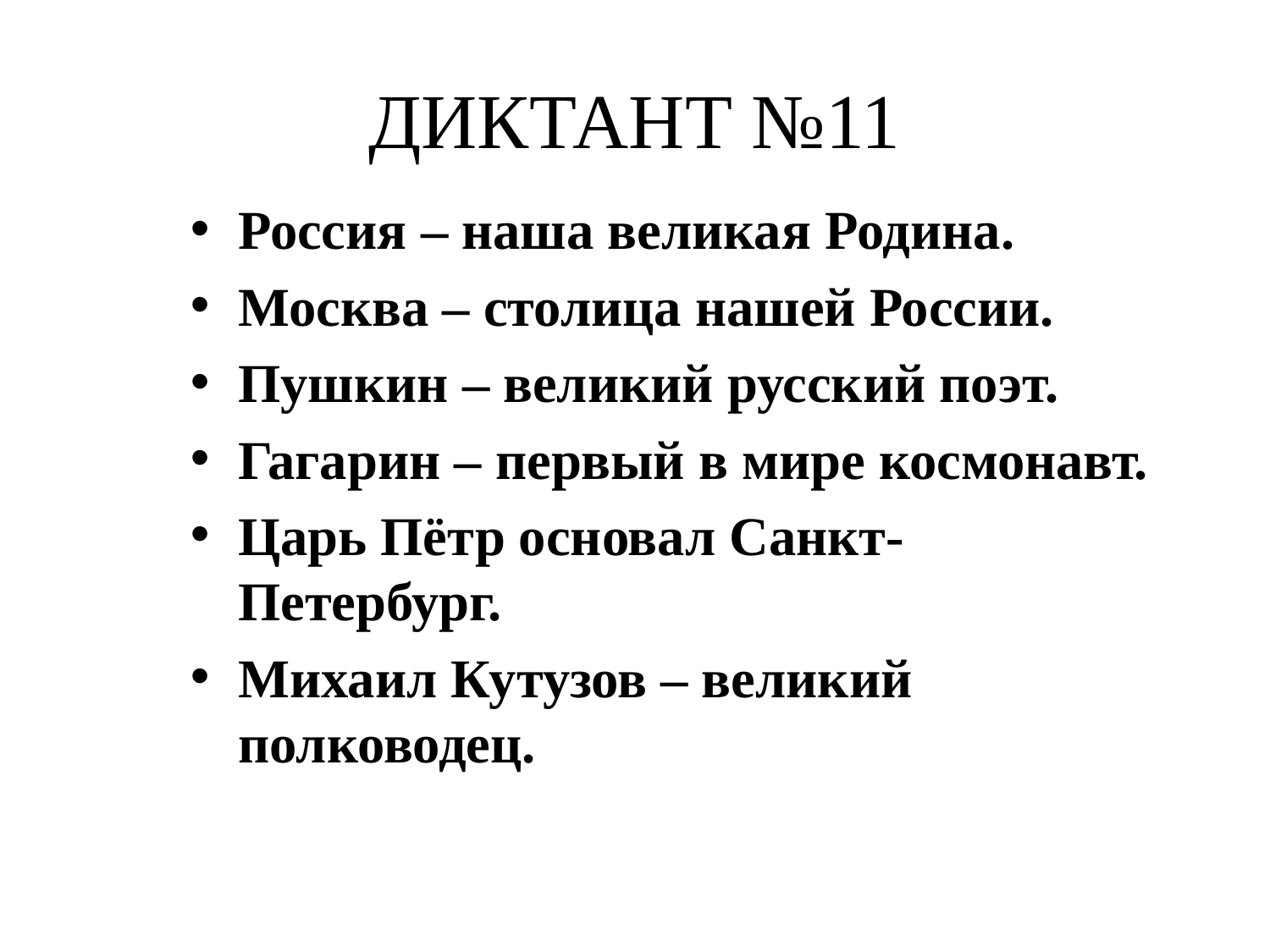

# ДИКТАНТ №11
Россия – наша великая Родина.
Москва – столица нашей России.
Пушкин – великий русский поэт.
Гагарин – первый в мире космонавт.
Царь Пётр основал Санкт-Петербург.
Михаил Кутузов – великий полководец.